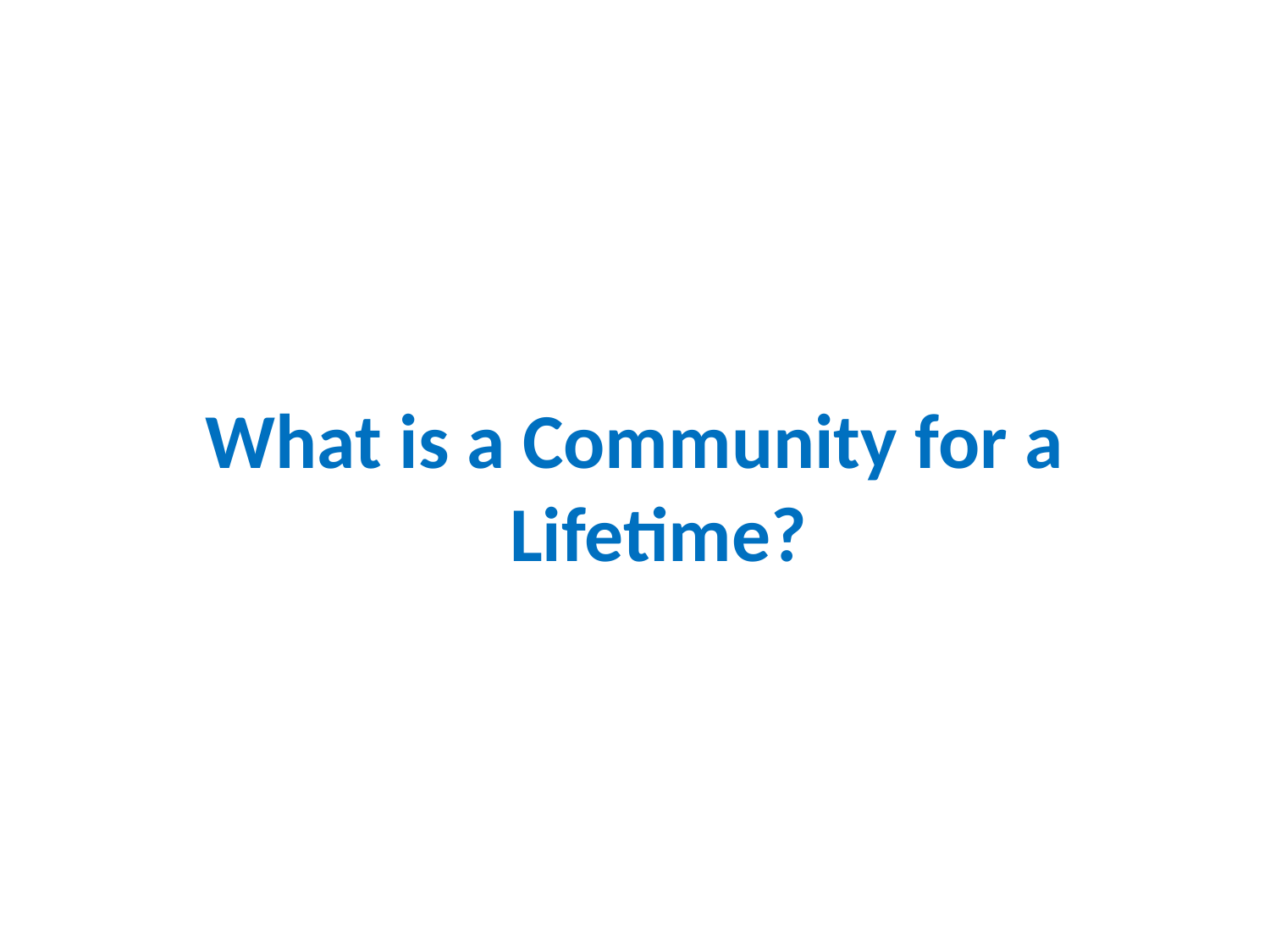

What is a Community for a Lifetime?